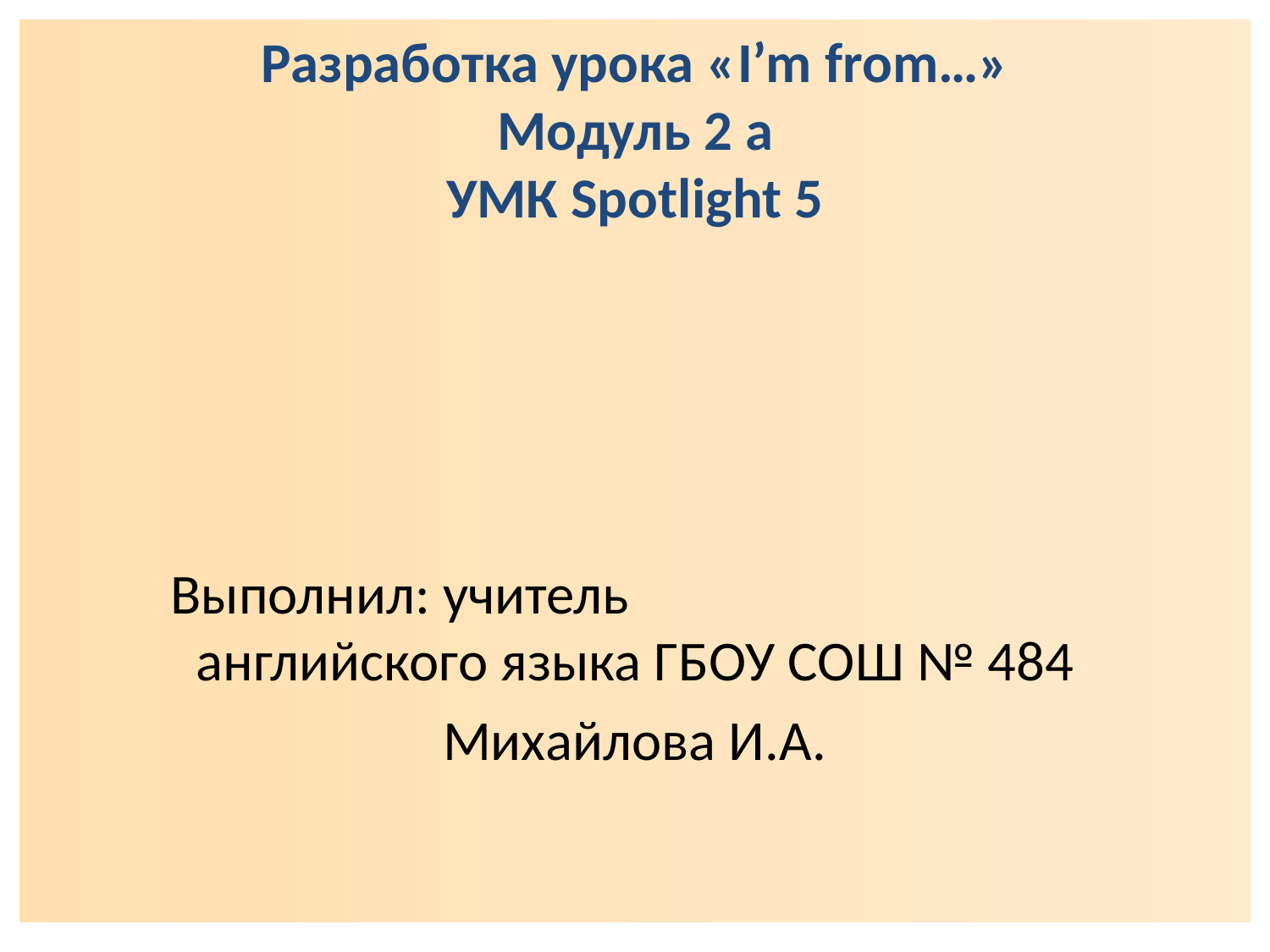

Разработка урока «I’m from…»
Модуль 2 а
УМК Spotlight 5

  Выполнил: учитель                                        английского языка ГБОУ СОШ № 484
Михайлова И.А.